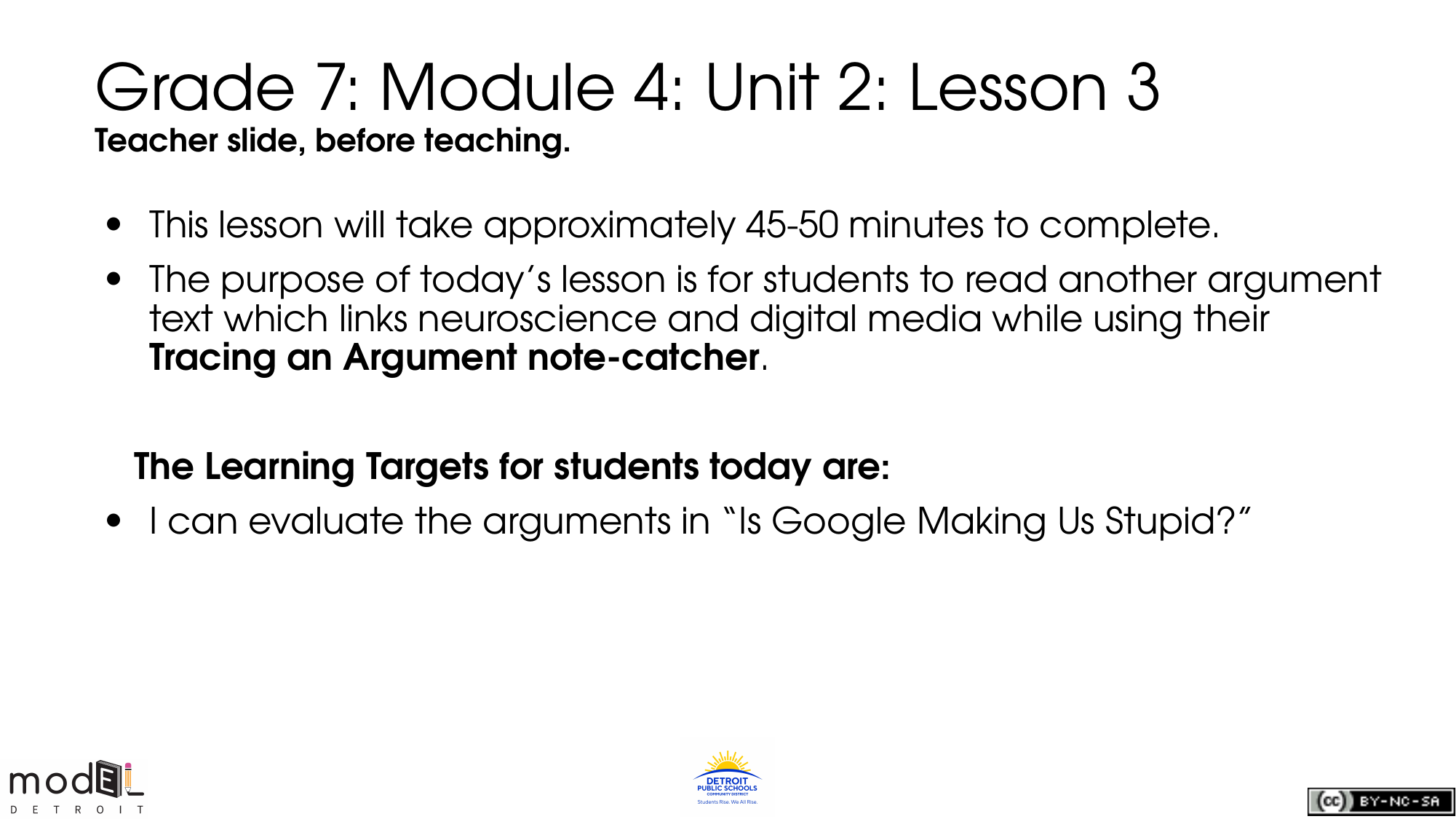

# Grade 7: Module 4: Unit 2: Lesson 3
Teacher slide, before teaching.
This lesson will take approximately 45-50 minutes to complete.
The purpose of today’s lesson is for students to read another argument text which links neuroscience and digital media while using their Tracing an Argument note-catcher.

 The Learning Targets for students today are:
I can evaluate the arguments in “Is Google Making Us Stupid?”